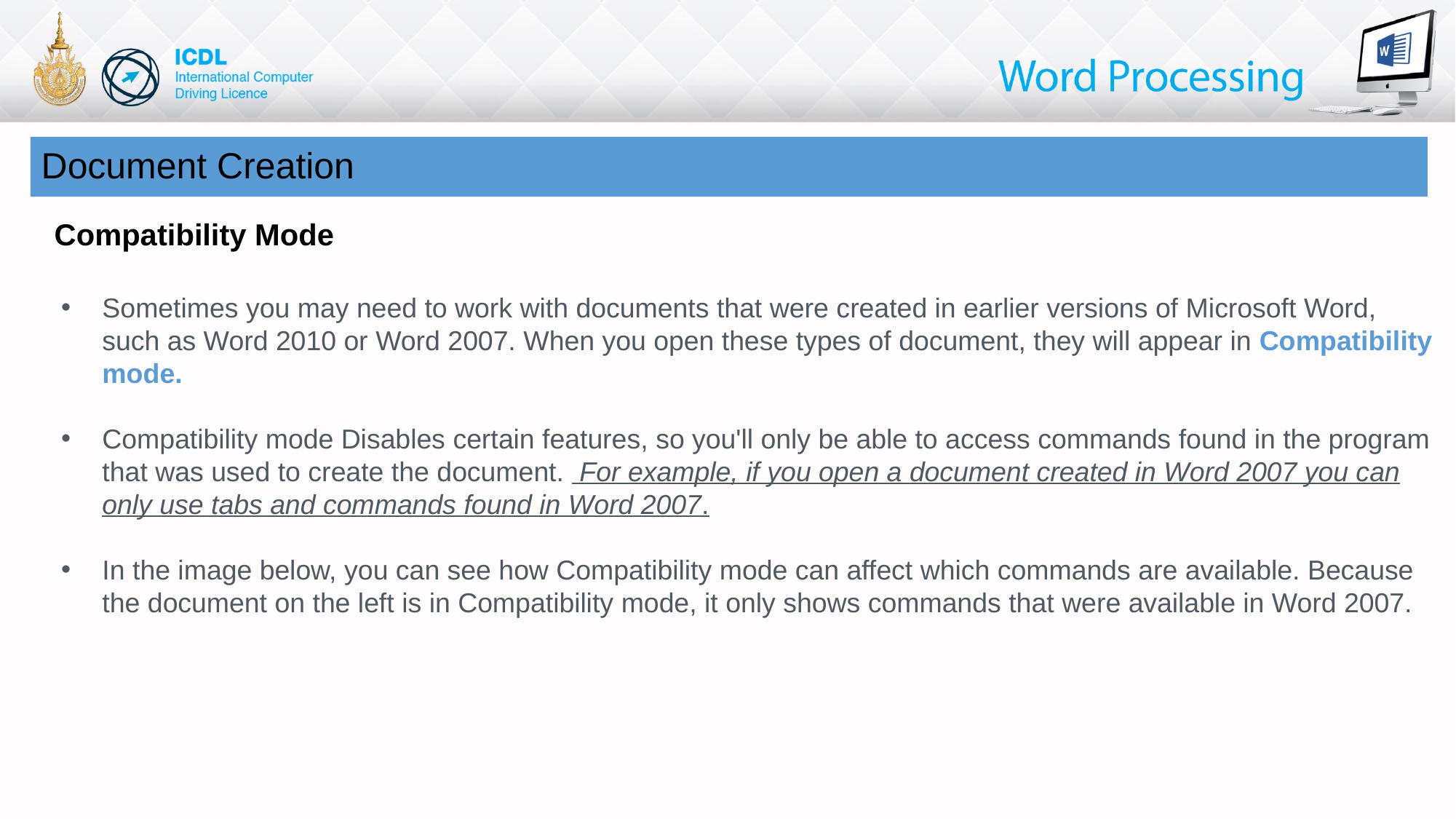

Document Creation
Compatibility Mode
Sometimes you may need to work with documents that were created in earlier versions of Microsoft Word, such as Word 2010 or Word 2007. When you open these types of document, they will appear in Compatibility mode.

Compatibility mode Disables certain features, so you'll only be able to access commands found in the program that was used to create the document.  For example, if you open a document created in Word 2007 you can only use tabs and commands found in Word 2007.

In the image below, you can see how Compatibility mode can affect which commands are available. Because the document on the left is in Compatibility mode, it only shows commands that were available in Word 2007.
29